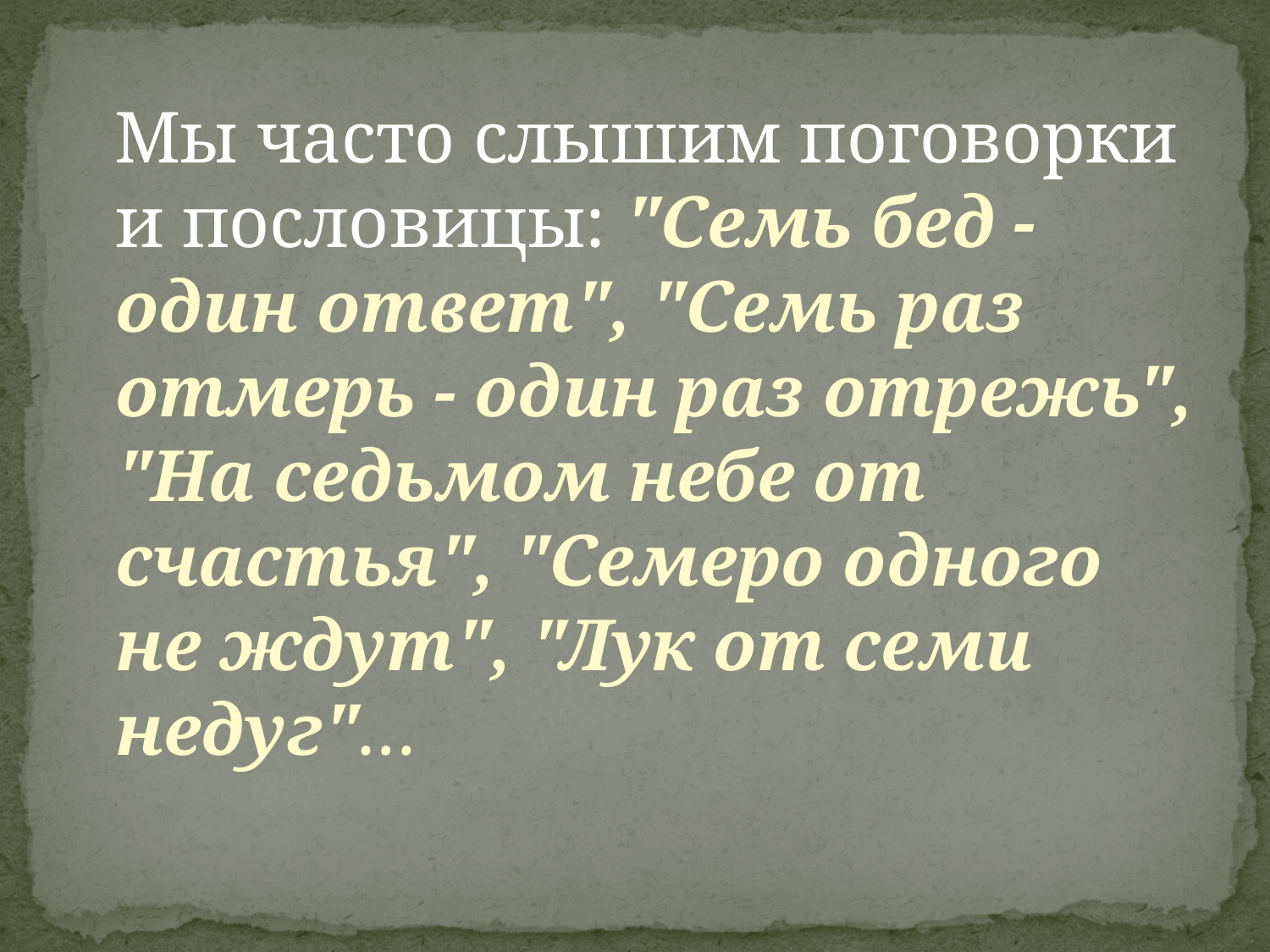

Мы часто слышим поговорки и пословицы: "Семь бед - один ответ", "Семь раз отмерь - один раз отрежь", "На седьмом небе от счастья", "Семеро одного не ждут", "Лук от семи недуг"…
#